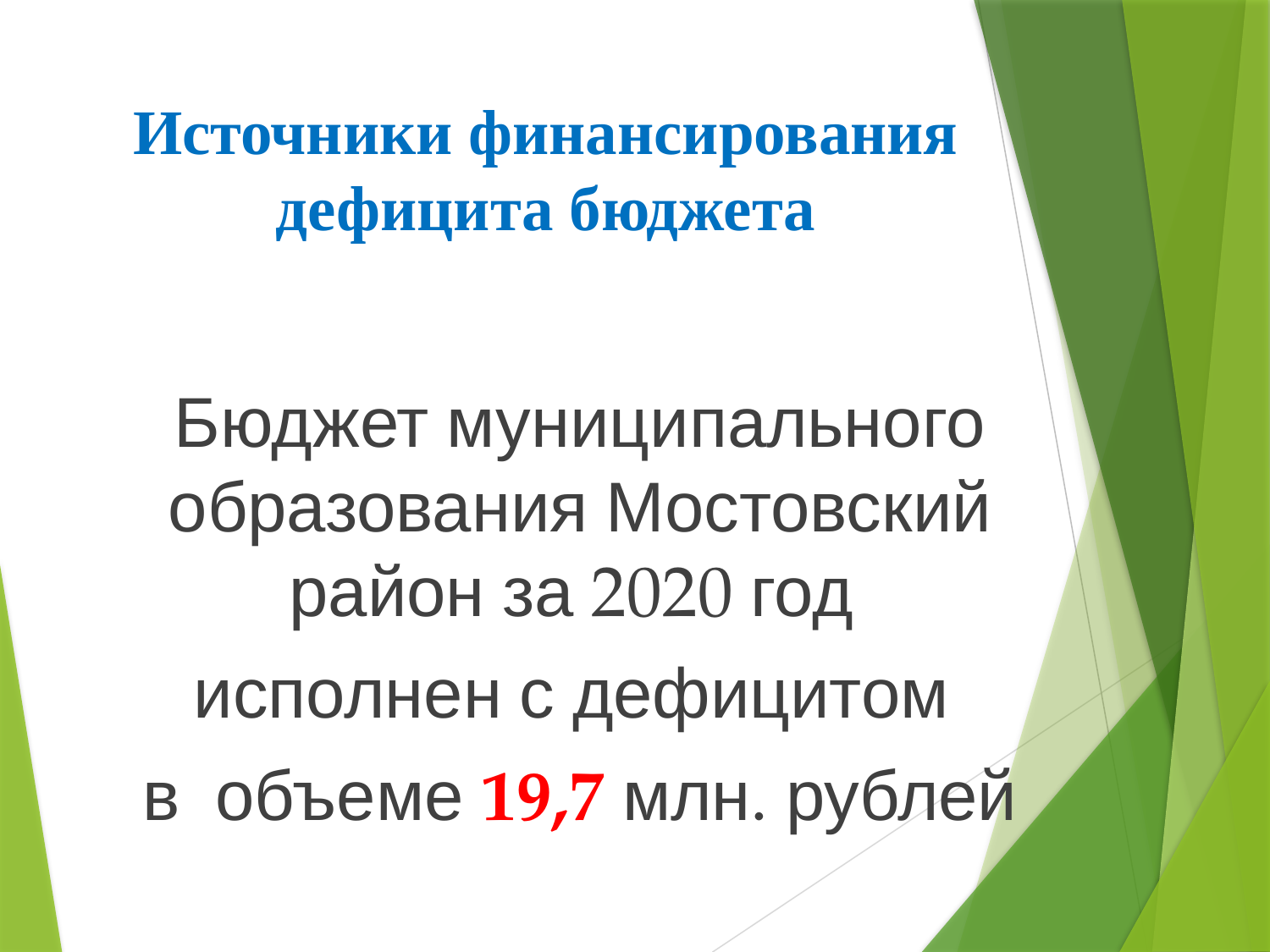

# Источники финансирования дефицита бюджета

Бюджет муниципального образования Мостовский район за 2020 год
исполнен с дефицитом
в  объеме 19,7 млн. рублей